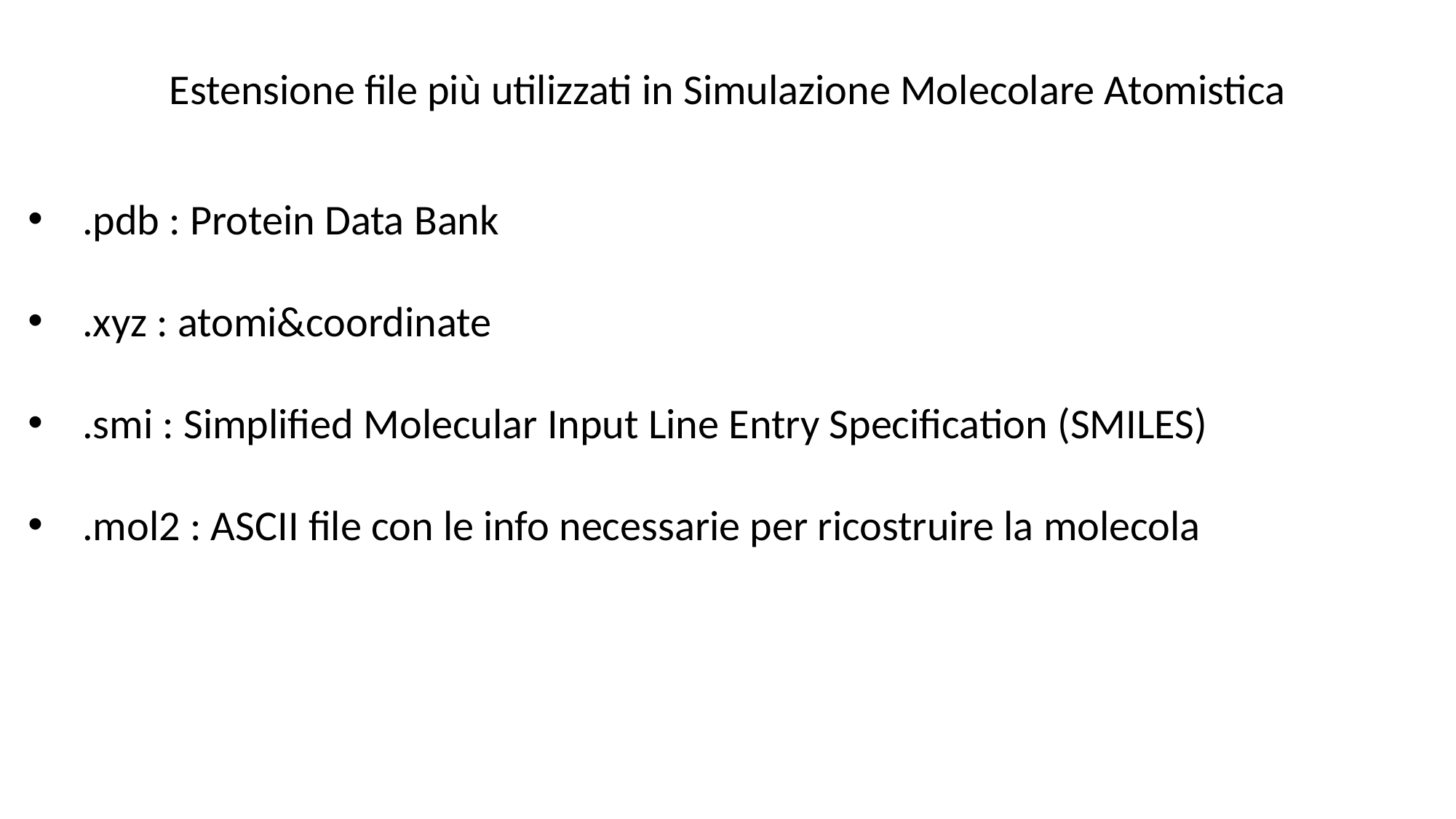

Estensione file più utilizzati in Simulazione Molecolare Atomistica
.pdb : Protein Data Bank

.xyz : atomi&coordinate

.smi : Simplified Molecular Input Line Entry Specification (SMILES)

.mol2 : ASCII file con le info necessarie per ricostruire la molecola